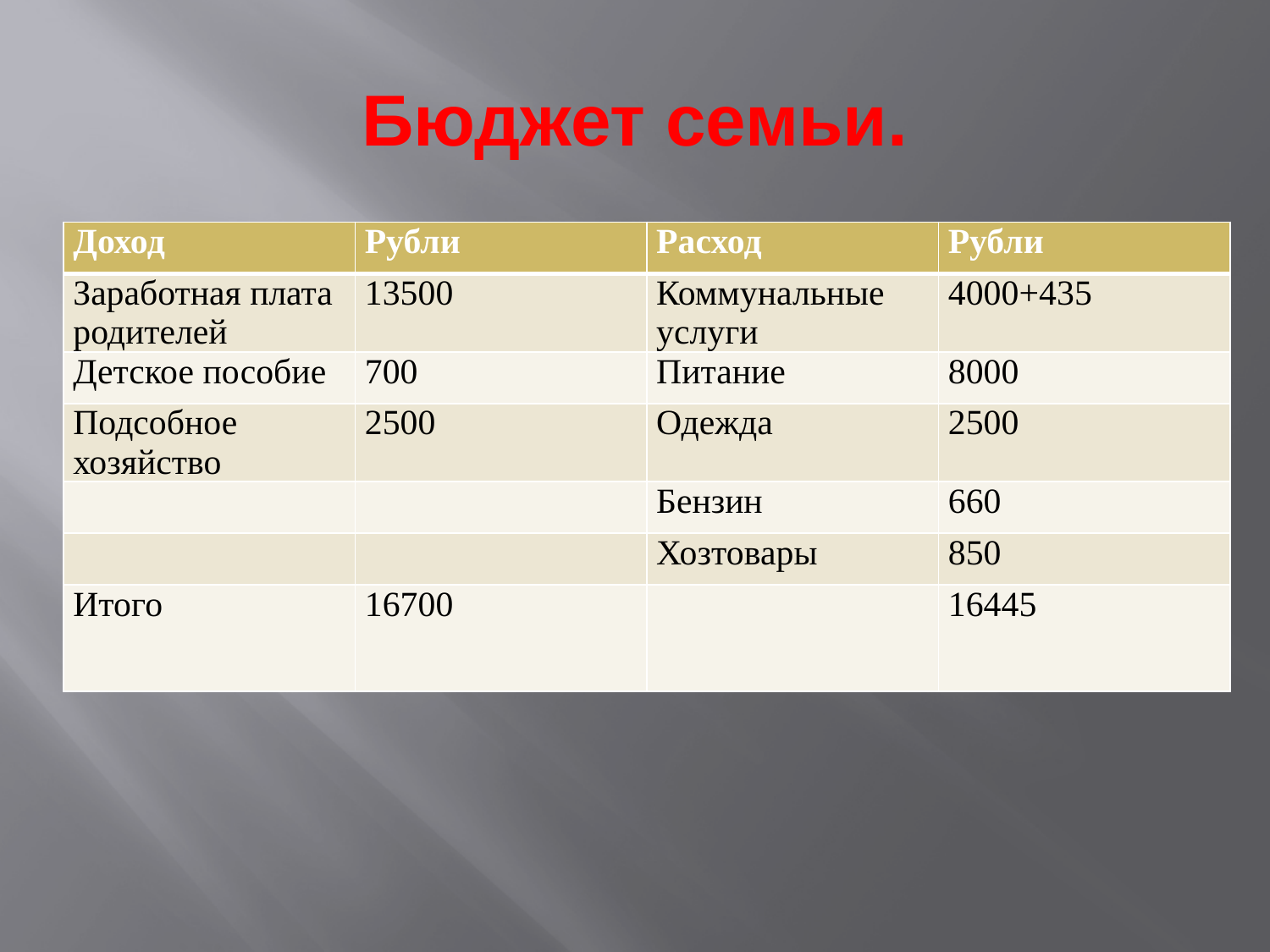

# Бюджет семьи.
| Доход | Рубли | Расход | Рубли |
| --- | --- | --- | --- |
| Заработная плата родителей | 13500 | Коммунальные услуги | 4000+435 |
| Детское пособие | 700 | Питание | 8000 |
| Подсобное хозяйство | 2500 | Одежда | 2500 |
|  |  | Бензин | 660 |
|  |  | Хозтовары | 850 |
| Итого | 16700 |  | 16445 |